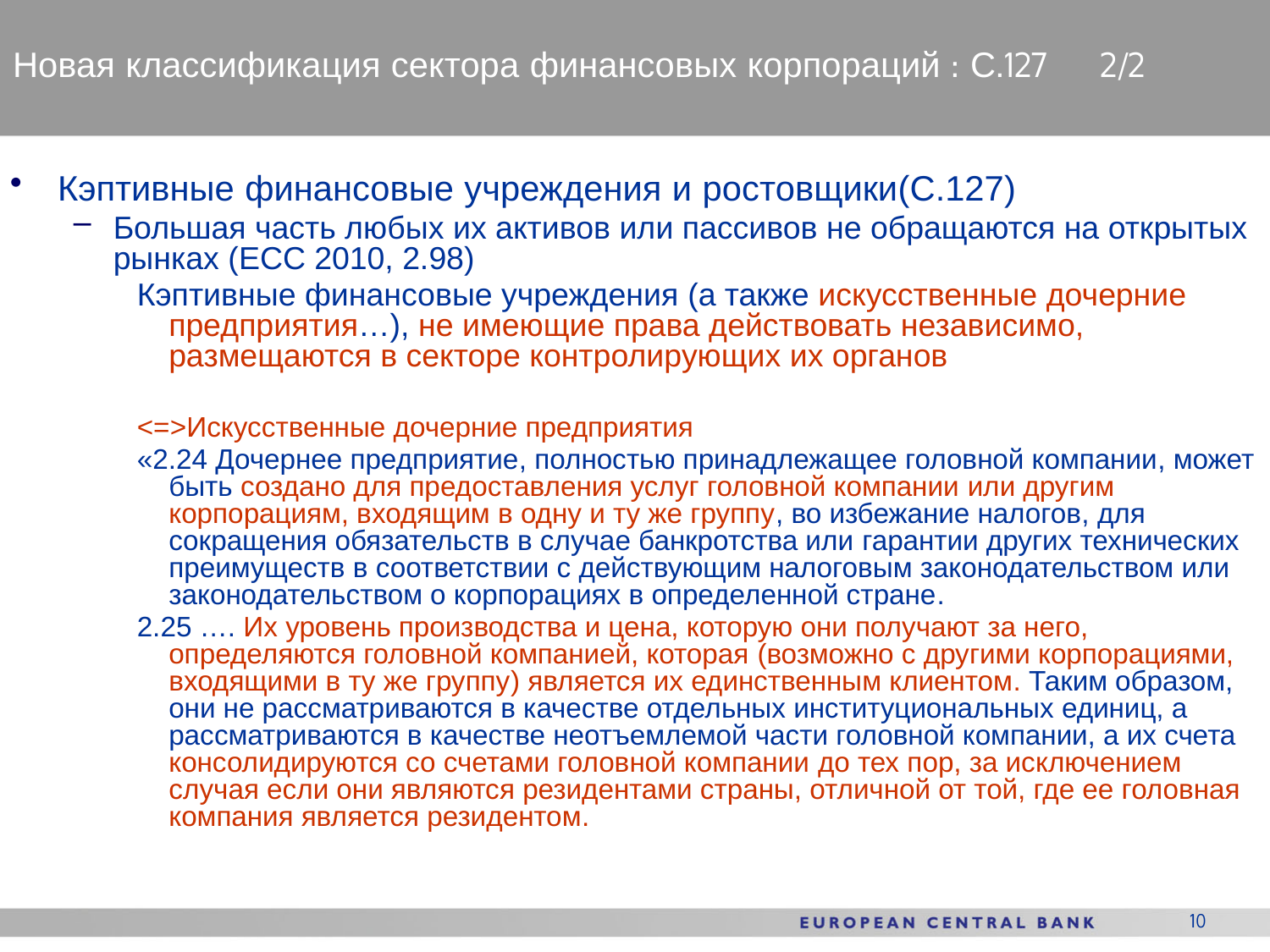

Новая классификация сектора финансовых корпораций : С.127     2/2
Кэптивные финансовые учреждения и ростовщики(С.127)
Большая часть любых их активов или пассивов не обращаются на открытых рынках (ЕСС 2010, 2.98)
Кэптивные финансовые учреждения (а также искусственные дочерние предприятия…), не имеющие права действовать независимо, размещаются в секторе контролирующих их органов

<=>Искусственные дочерние предприятия
«2.24 Дочернее предприятие, полностью принадлежащее головной компании, может быть создано для предоставления услуг головной компании или другим корпорациям, входящим в одну и ту же группу, во избежание налогов, для сокращения обязательств в случае банкротства или гарантии других технических преимуществ в соответствии с действующим налоговым законодательством или законодательством о корпорациях в определенной стране.
2.25 …. Их уровень производства и цена, которую они получают за него, определяются головной компанией, которая (возможно с другими корпорациями, входящими в ту же группу) является их единственным клиентом. Таким образом, они не рассматриваются в качестве отдельных институциональных единиц, а рассматриваются в качестве неотъемлемой части головной компании, а их счета консолидируются со счетами головной компании до тех пор, за исключением случая если они являются резидентами страны, отличной от той, где ее головная компания является резидентом.

10